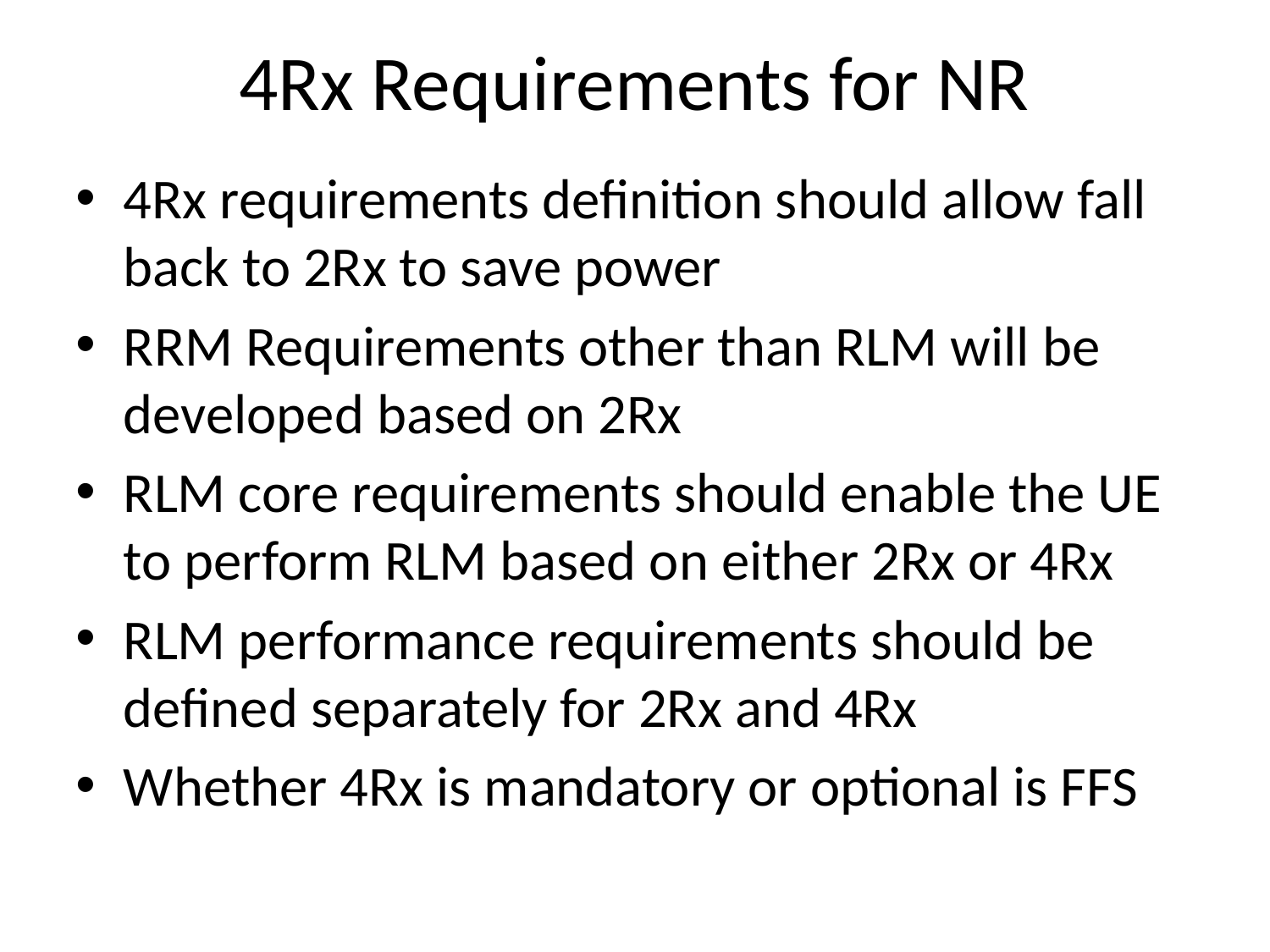

# 4Rx Requirements for NR
4Rx requirements definition should allow fall back to 2Rx to save power
RRM Requirements other than RLM will be developed based on 2Rx
RLM core requirements should enable the UE to perform RLM based on either 2Rx or 4Rx
RLM performance requirements should be defined separately for 2Rx and 4Rx
Whether 4Rx is mandatory or optional is FFS